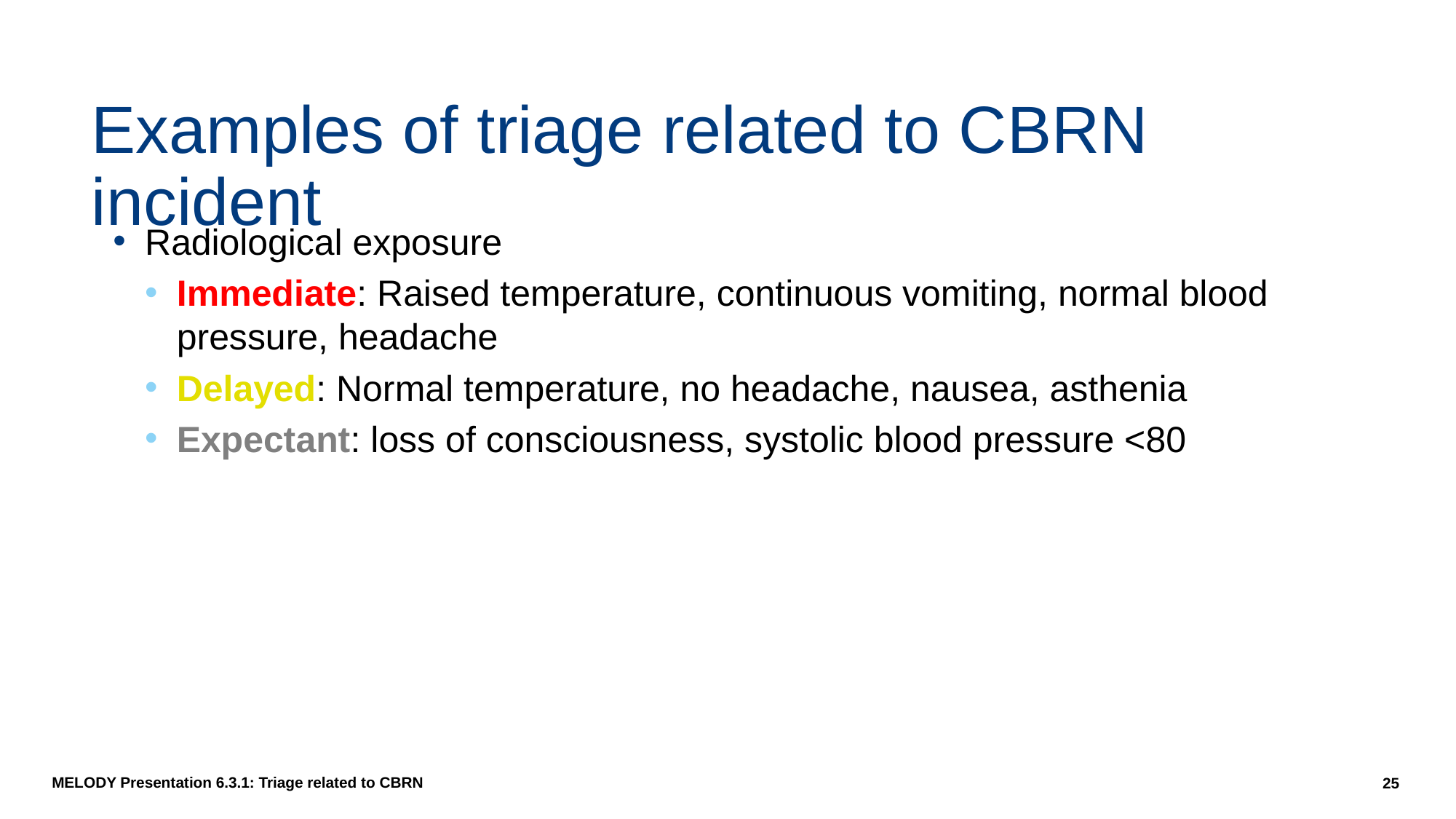

# Examples of triage related to CBRN incident
Radiological exposure
Immediate: Raised temperature, continuous vomiting, normal blood pressure, headache
Delayed: Normal temperature, no headache, nausea, asthenia
Expectant: loss of consciousness, systolic blood pressure <80
MELODY Presentation 6.3.1: Triage related to CBRN
25